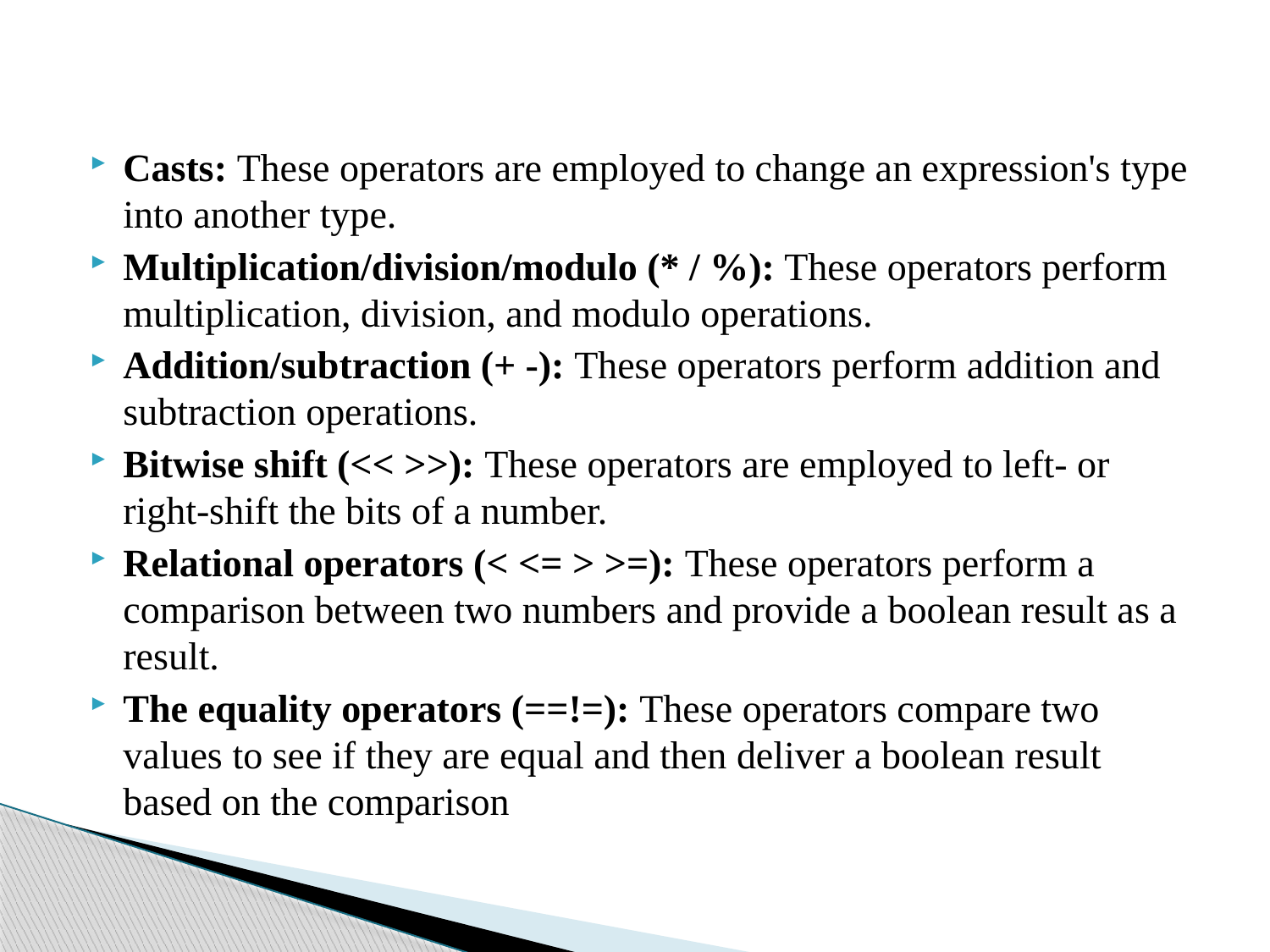

Casts: These operators are employed to change an expression's type into another type.
Multiplication/division/modulo (* / %): These operators perform multiplication, division, and modulo operations.
Addition/subtraction (+ -): These operators perform addition and subtraction operations.
Bitwise shift (<< >>): These operators are employed to left- or right-shift the bits of a number.
Relational operators (< <= > >=): These operators perform a comparison between two numbers and provide a boolean result as a result.
The equality operators (==!=): These operators compare two values to see if they are equal and then deliver a boolean result based on the comparison